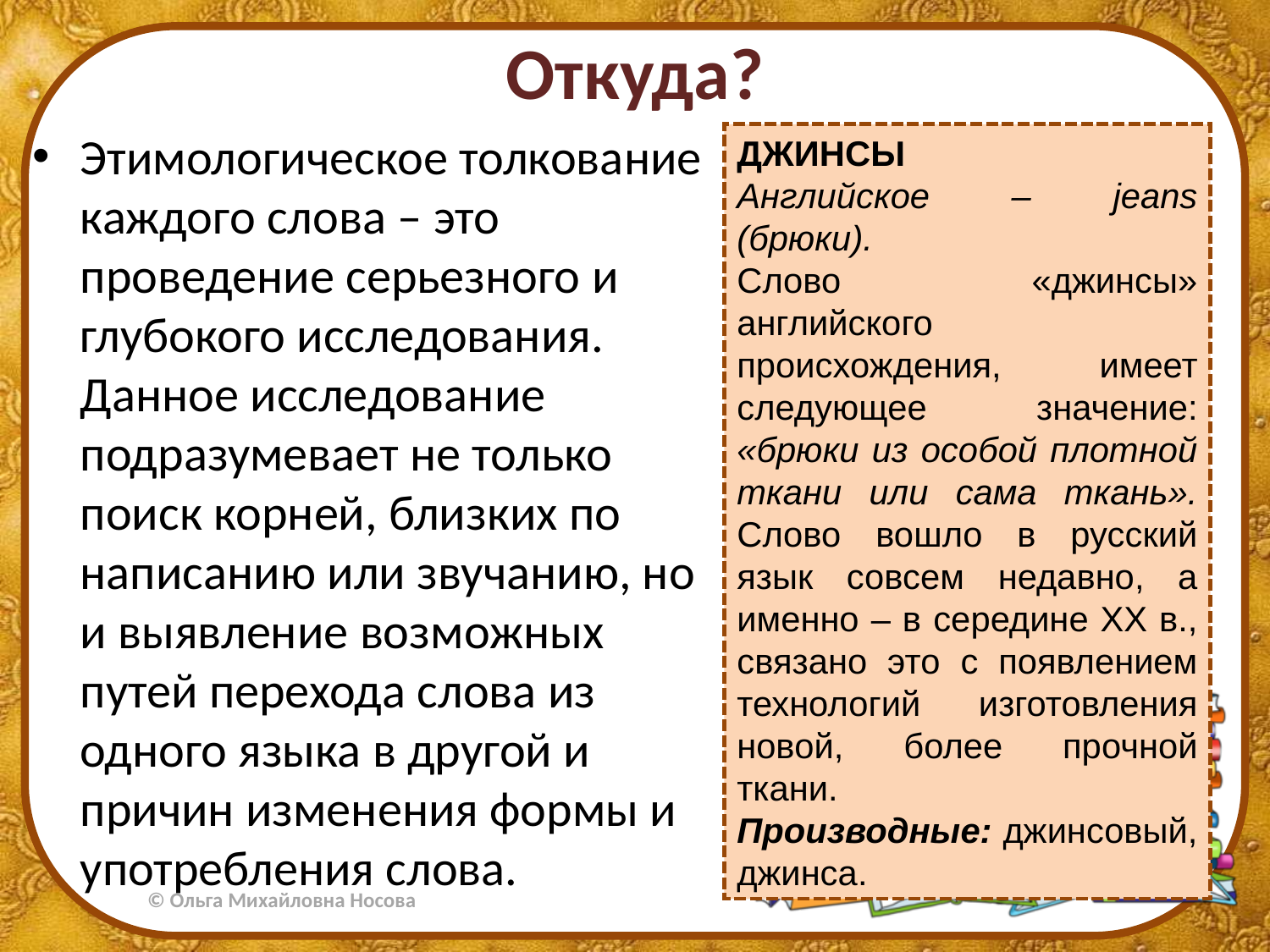

# Откуда?
Этимологическое толкование каждого слова – это проведение серьезного и глубокого исследования. Данное исследование подразумевает не только поиск корней, близких по написанию или звучанию, но и выявление возможных путей перехода слова из одного языка в другой и причин изменения формы и употребления слова.
ДЖИНСЫ
Английское – jeans (брюки).
Слово «джинсы» английского происхождения, имеет следующее значение: «брюки из особой плотной ткани или сама ткань». Слово вошло в русский язык совсем недавно, а именно – в середине XX в., связано это с появлением технологий изготовления новой, более прочной ткани.
Производные: джинсовый, джинса.